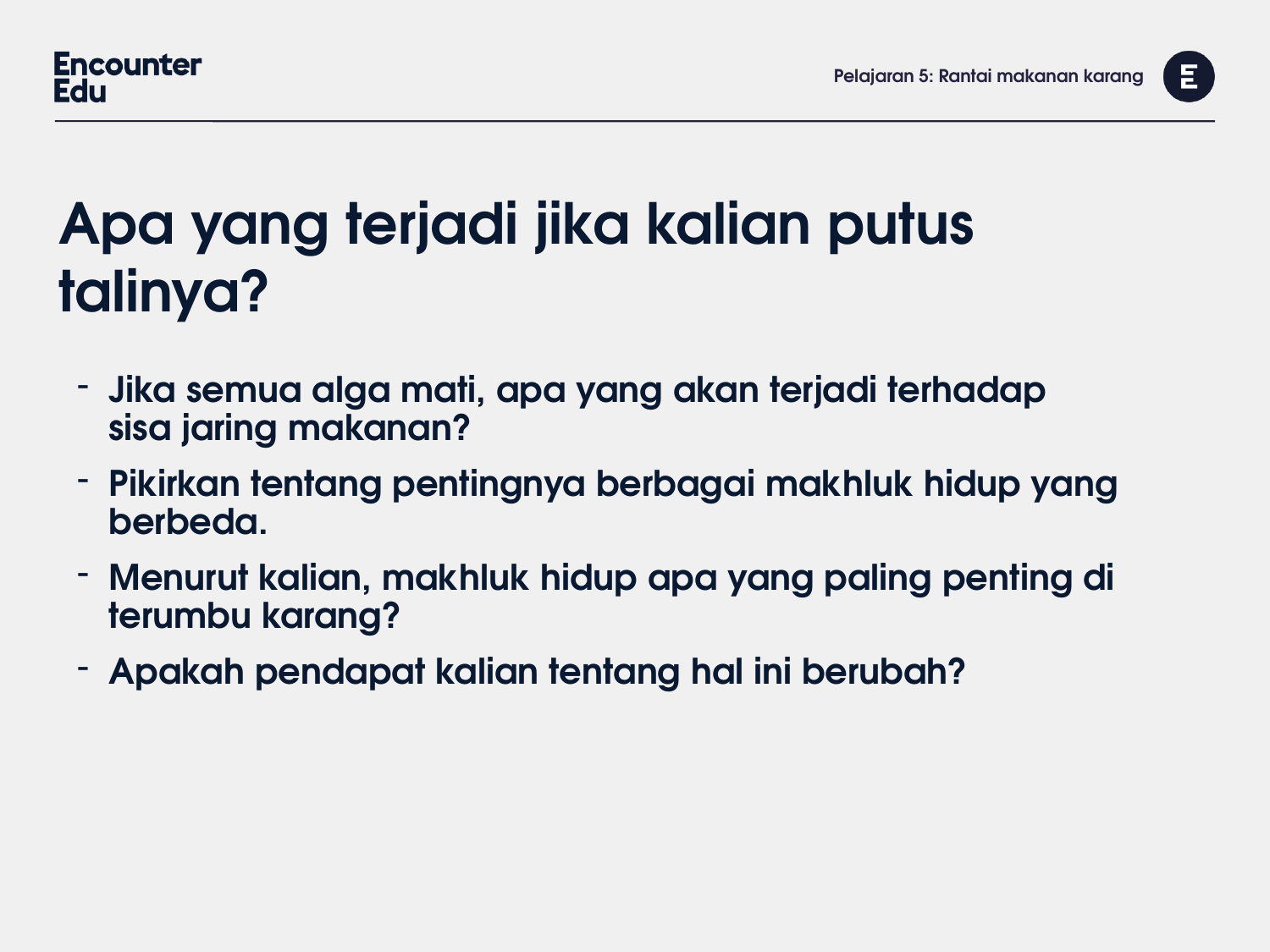

# Pelajaran 5: Rantai makanan karang
Apa yang terjadi jika kalian putus talinya?
Jika semua alga mati, apa yang akan terjadi terhadap
sisa jaring makanan?
Pikirkan tentang pentingnya berbagai makhluk hidup yang berbeda.
Menurut kalian, makhluk hidup apa yang paling penting di terumbu karang?
Apakah pendapat kalian tentang hal ini berubah?